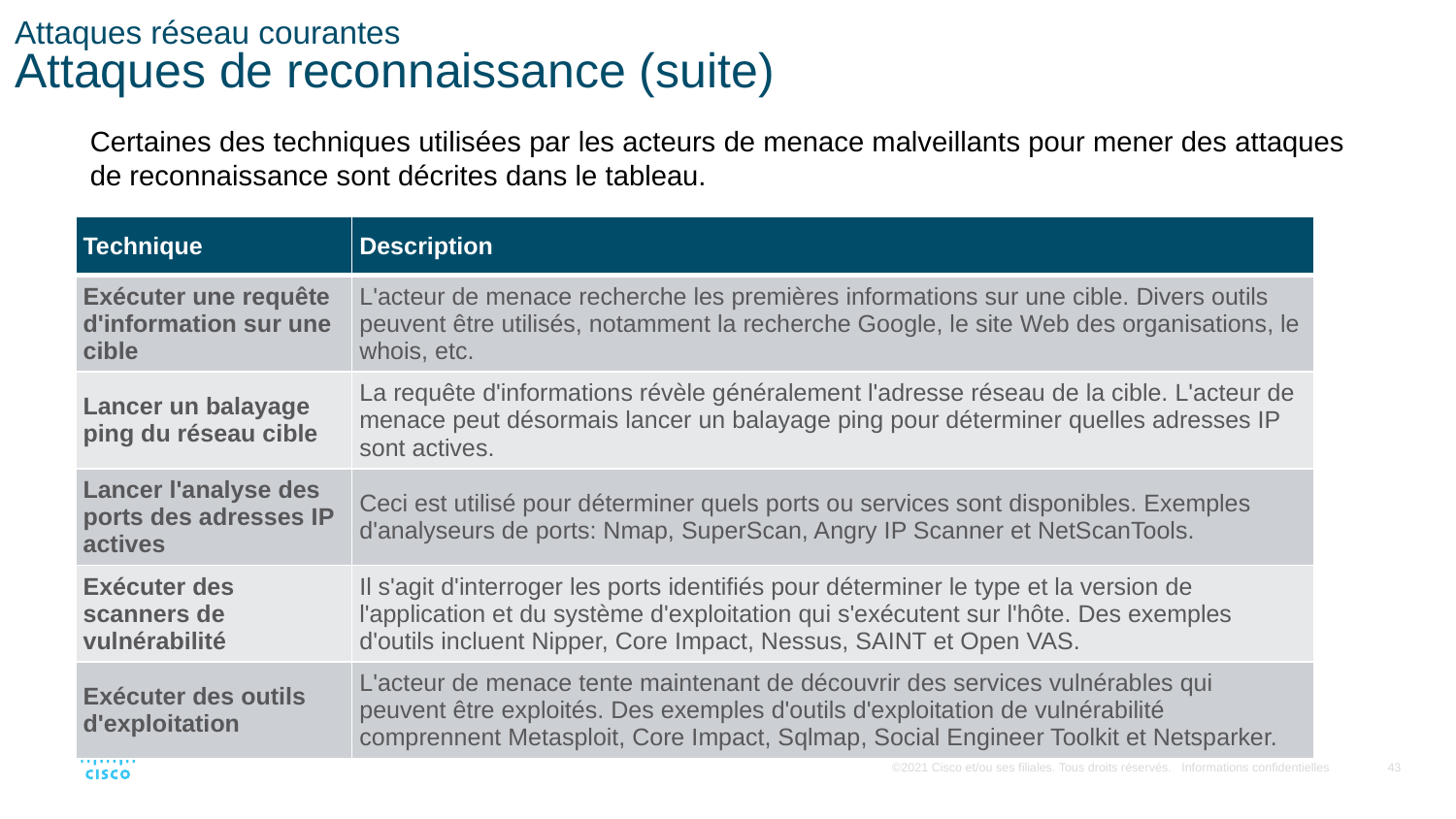

# Attaques réseau courantes Attaques de reconnaissance (suite)
Certaines des techniques utilisées par les acteurs de menace malveillants pour mener des attaques de reconnaissance sont décrites dans le tableau.
| Technique | Description |
| --- | --- |
| Exécuter une requête d'information sur une cible | L'acteur de menace recherche les premières informations sur une cible. Divers outils peuvent être utilisés, notamment la recherche Google, le site Web des organisations, le whois, etc. |
| Lancer un balayage ping du réseau cible | La requête d'informations révèle généralement l'adresse réseau de la cible. L'acteur de menace peut désormais lancer un balayage ping pour déterminer quelles adresses IP sont actives. |
| Lancer l'analyse des ports des adresses IP actives | Ceci est utilisé pour déterminer quels ports ou services sont disponibles. Exemples d'analyseurs de ports: Nmap, SuperScan, Angry IP Scanner et NetScanTools. |
| Exécuter des scanners de vulnérabilité | Il s'agit d'interroger les ports identifiés pour déterminer le type et la version de l'application et du système d'exploitation qui s'exécutent sur l'hôte. Des exemples d'outils incluent Nipper, Core Impact, Nessus, SAINT et Open VAS. |
| Exécuter des outils d'exploitation | L'acteur de menace tente maintenant de découvrir des services vulnérables qui peuvent être exploités. Des exemples d'outils d'exploitation de vulnérabilité comprennent Metasploit, Core Impact, Sqlmap, Social Engineer Toolkit et Netsparker. |